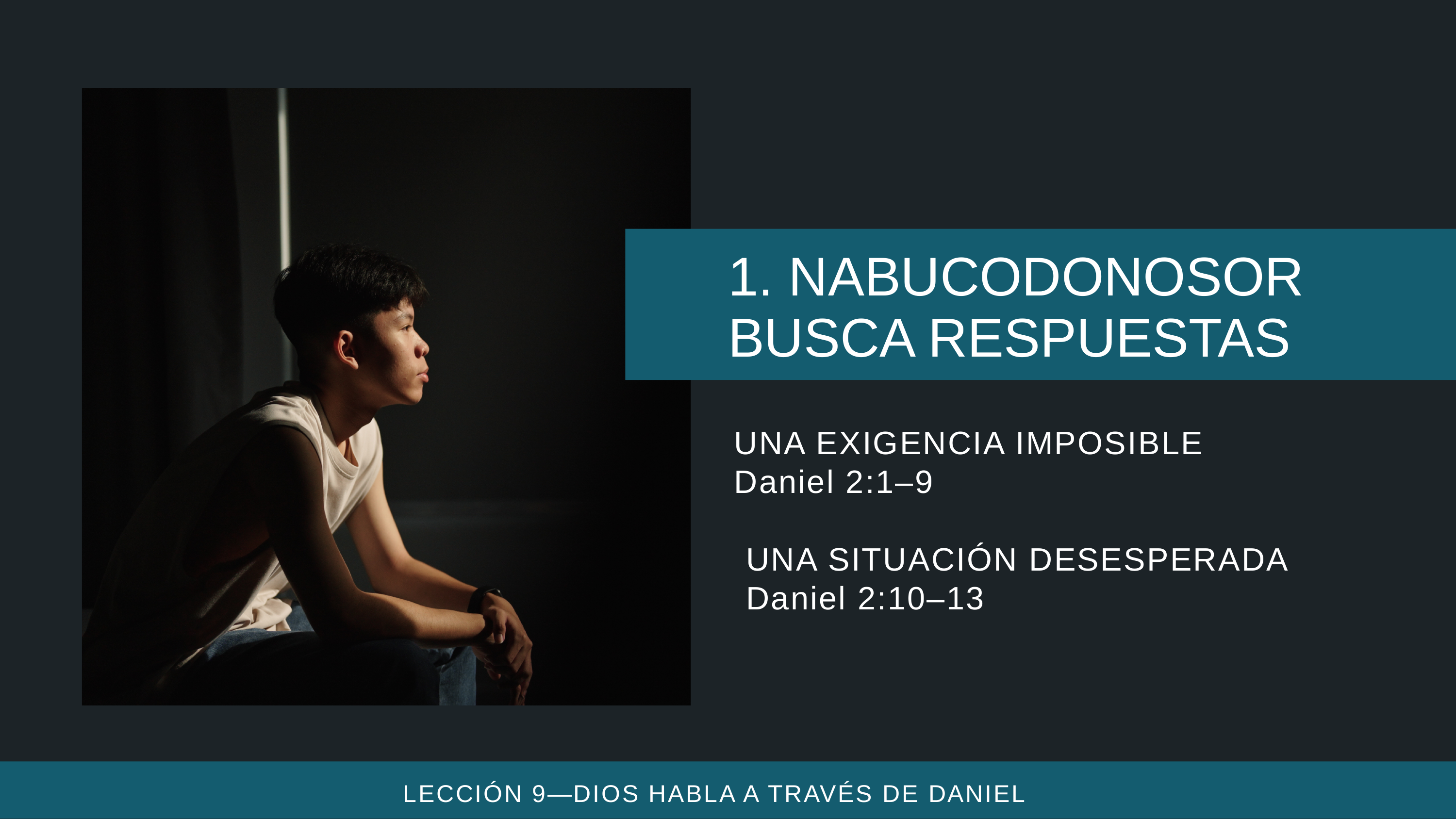

UNA EXIGENCIA IMPOSIBLE
Daniel 2:1–9
UNA SITUACIÓN DESESPERADA
Daniel 2:10–13